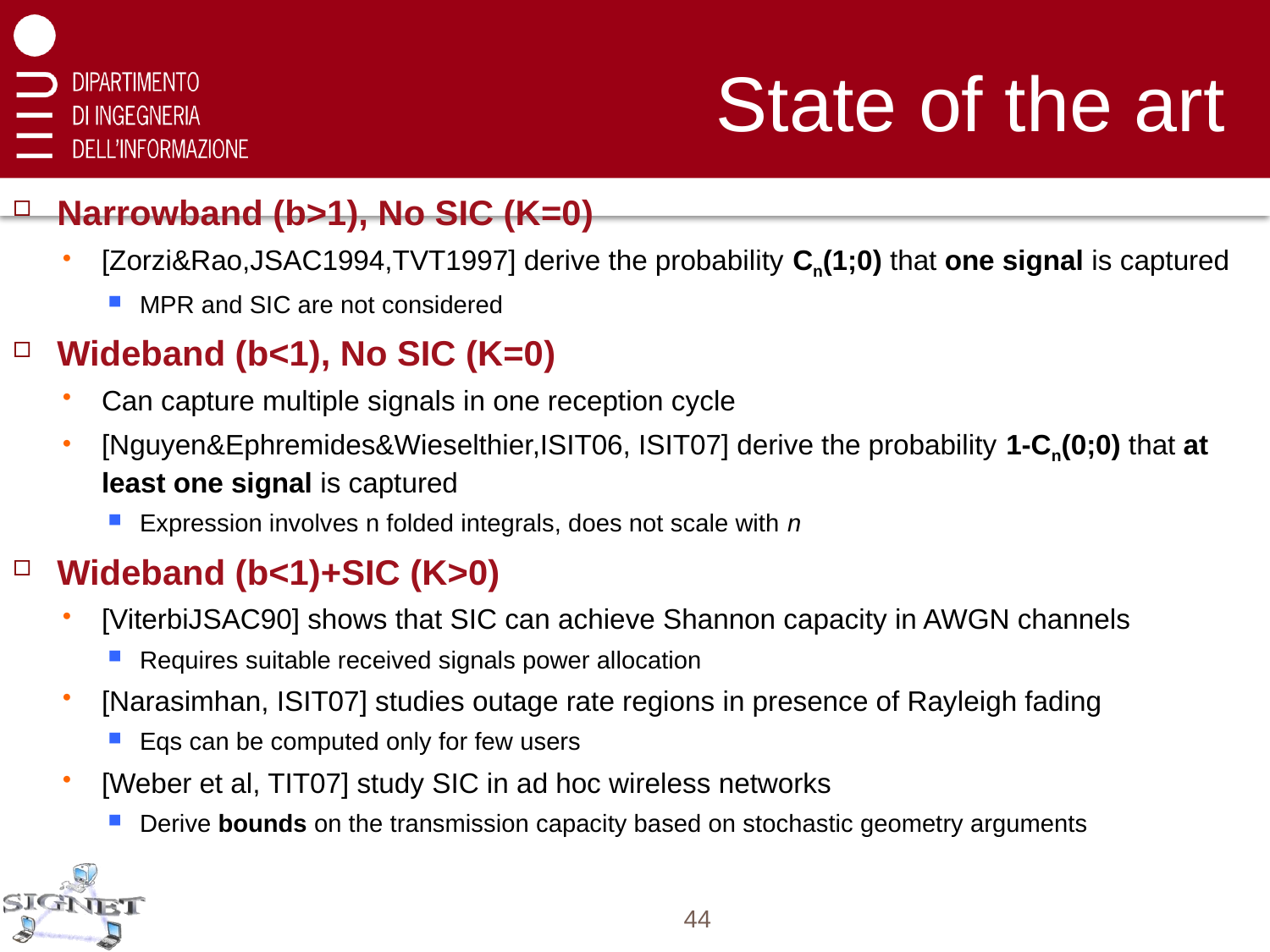

# State of the art
Narrowband (b>1), No SIC (K=0)
[Zorzi&Rao,JSAC1994,TVT1997] derive the probability Cn(1;0) that one signal is captured
MPR and SIC are not considered
Wideband (b<1), No SIC (K=0)
Can capture multiple signals in one reception cycle
[Nguyen&Ephremides&Wieselthier,ISIT06, ISIT07] derive the probability 1-Cn(0;0) that at least one signal is captured
Expression involves n folded integrals, does not scale with n
Wideband (b<1)+SIC (K>0)
[ViterbiJSAC90] shows that SIC can achieve Shannon capacity in AWGN channels
Requires suitable received signals power allocation
[Narasimhan, ISIT07] studies outage rate regions in presence of Rayleigh fading
Eqs can be computed only for few users
[Weber et al, TIT07] study SIC in ad hoc wireless networks
Derive bounds on the transmission capacity based on stochastic geometry arguments
44